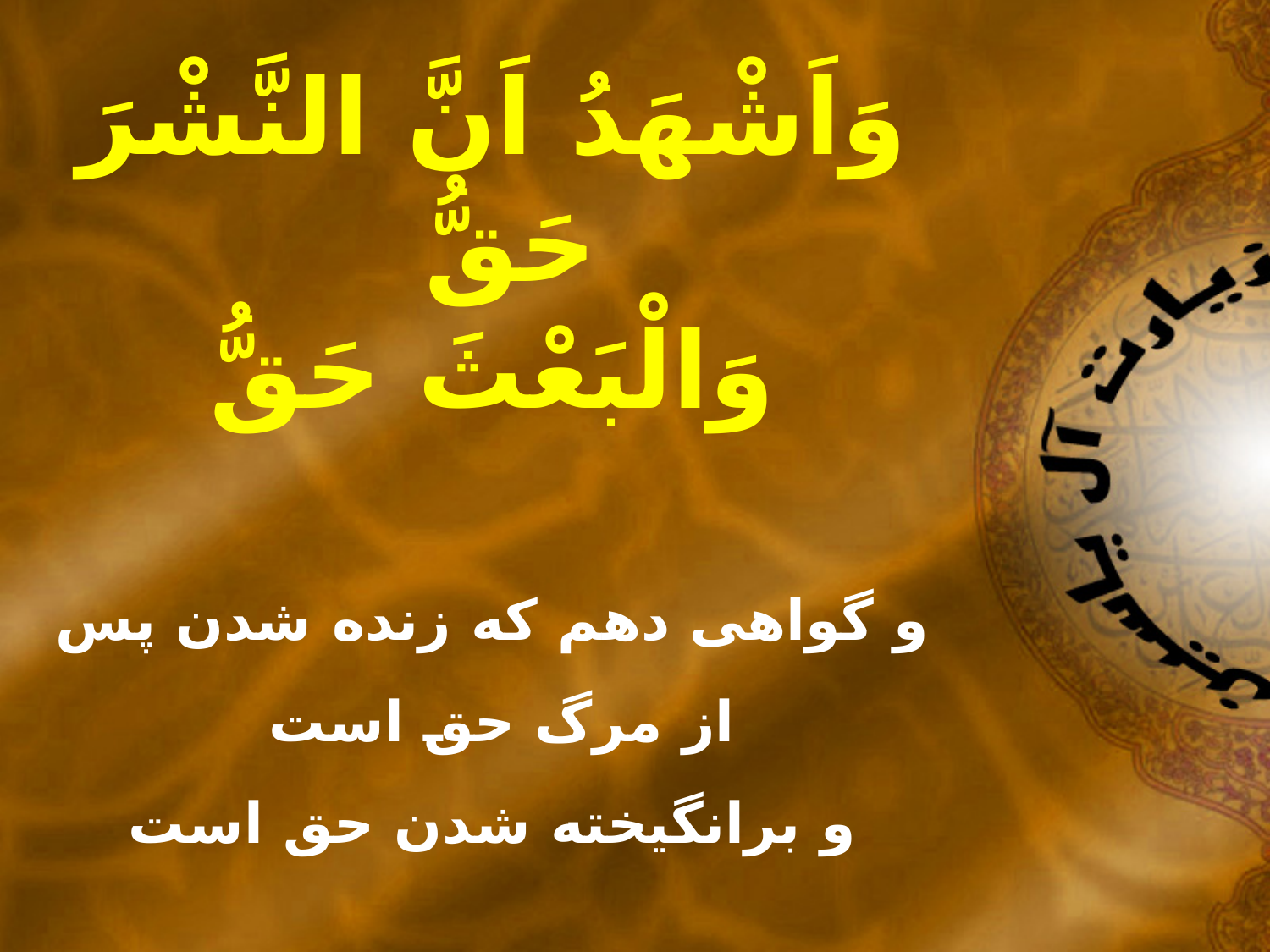

وَاَشْهَدُ اَنَّ النَّشْرَ حَقُّ
وَالْبَعْثَ حَقُّ
و گواهى دهم که زنده شدن پس از مرگ حق است
و برانگيخته شدن حق است